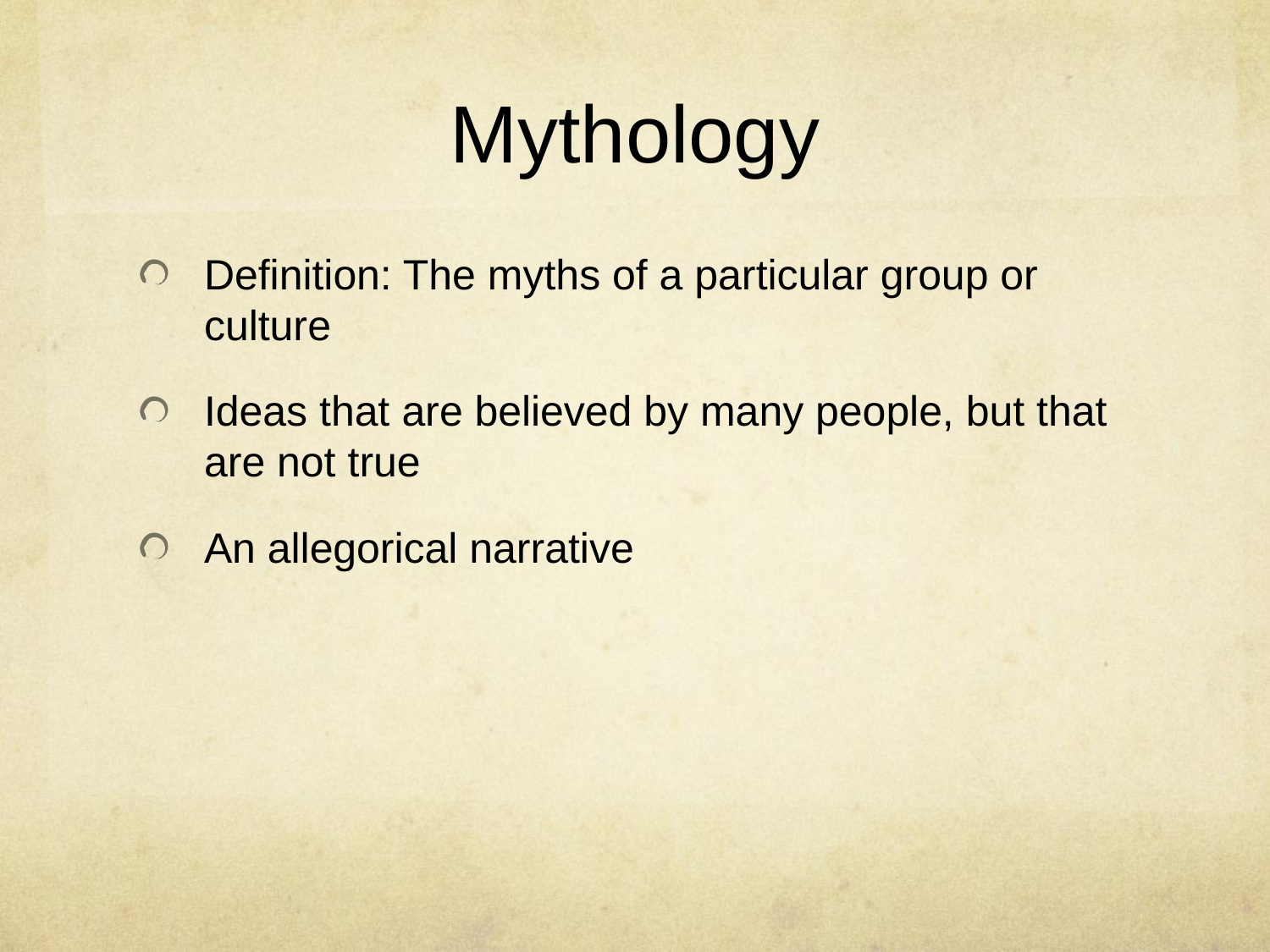

# Mythology
Definition: The myths of a particular group or culture
Ideas that are believed by many people, but that are not true
An allegorical narrative